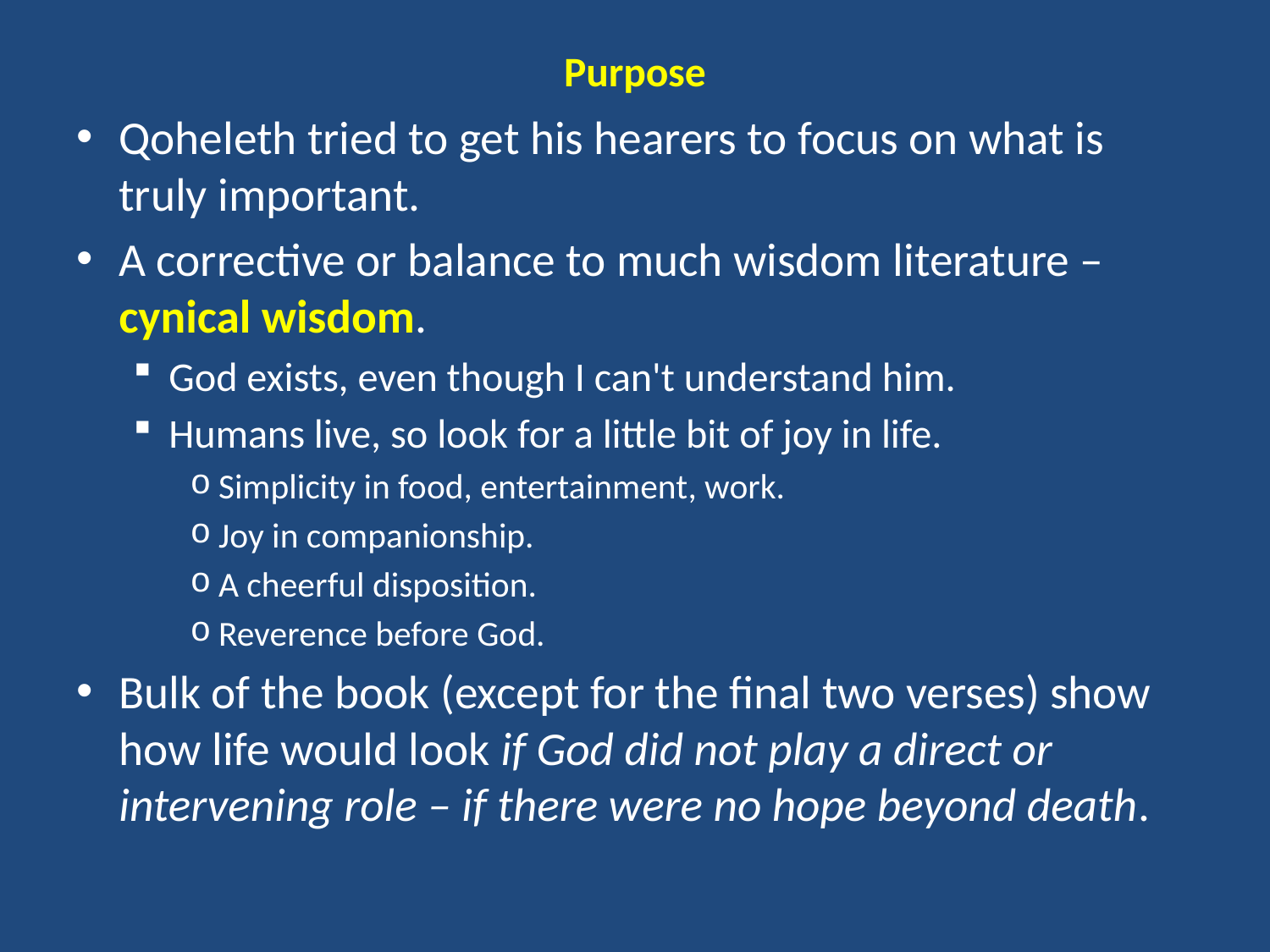

# Purpose
Qoheleth tried to get his hearers to focus on what is truly important.
A corrective or balance to much wisdom literature – cynical wisdom.
God exists, even though I can't understand him.
Humans live, so look for a little bit of joy in life.
Simplicity in food, entertainment, work.
Joy in companionship.
A cheerful disposition.
Reverence before God.
Bulk of the book (except for the final two verses) show how life would look if God did not play a direct or intervening role – if there were no hope beyond death.